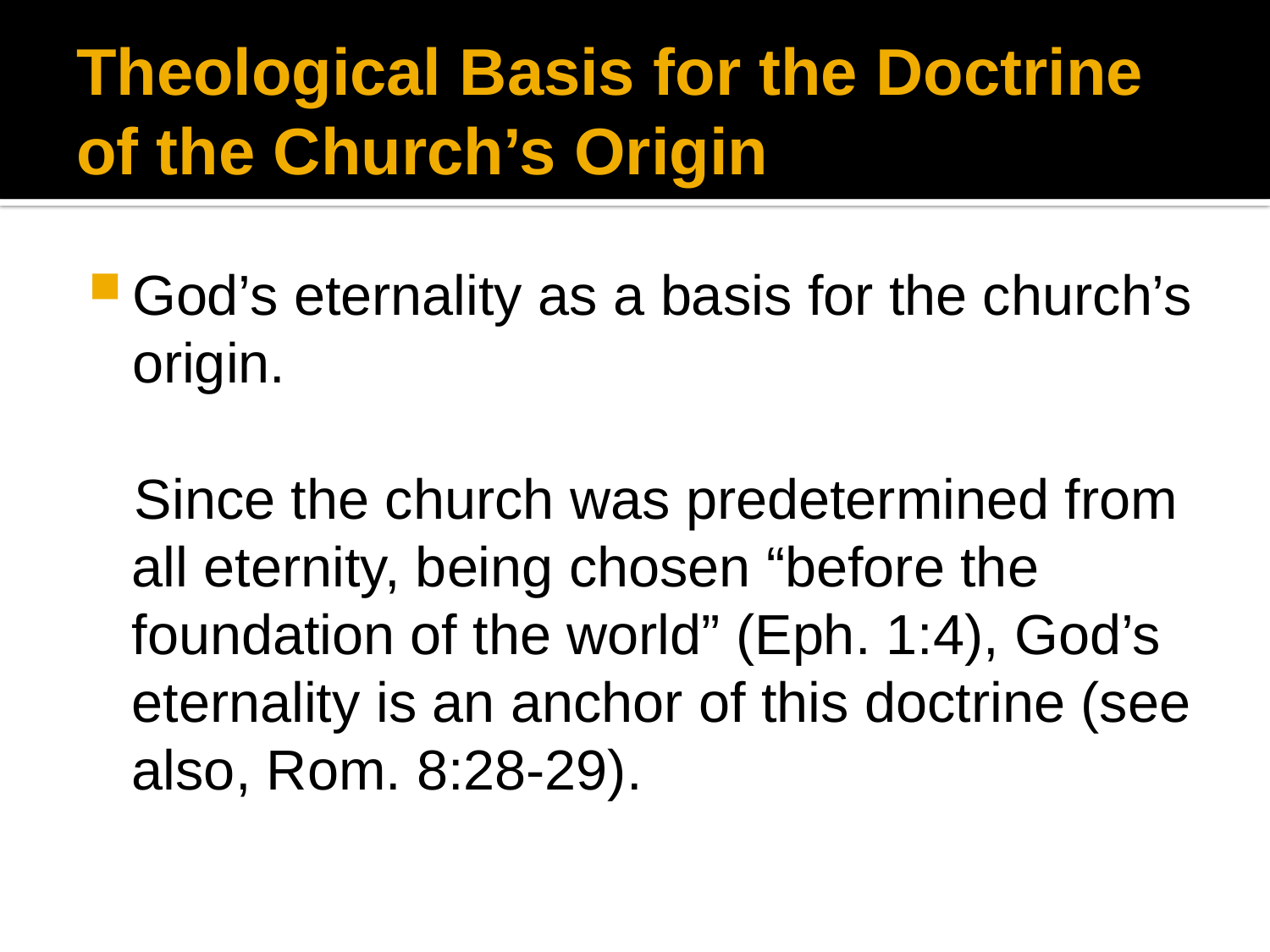

# Theological Basis for the Doctrine of the Church’s Origin
God’s eternality as a basis for the church’s origin.

Since the church was predetermined from all eternity, being chosen “before the foundation of the world” (Eph. 1:4), God’s eternality is an anchor of this doctrine (see also, Rom. 8:28-29).